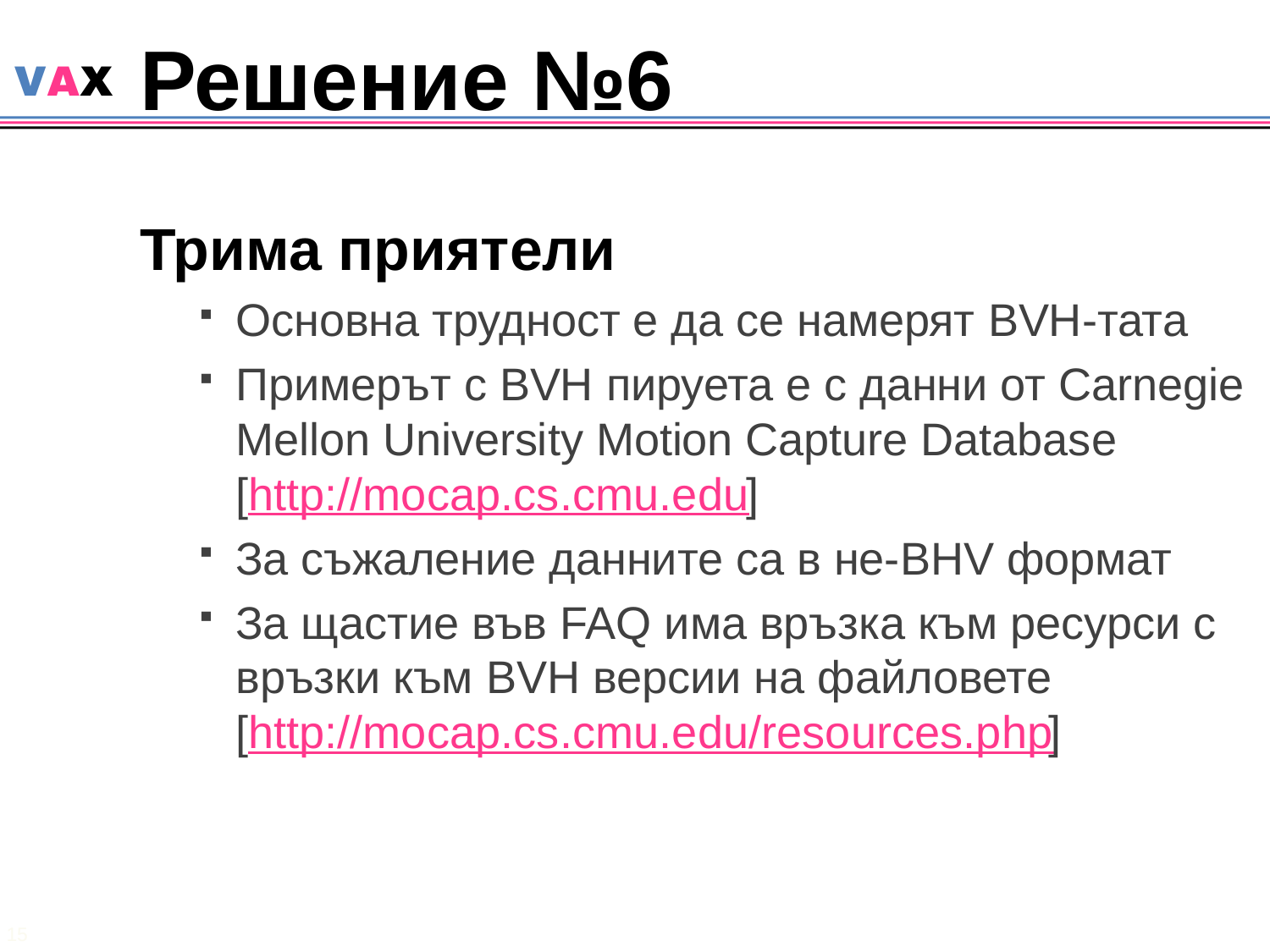

# Решение №6
Трима приятели
Основна трудност е да се намерят BVH-тата
Примерът с BVH пируета е с данни от Carnegie Mellon University Motion Capture Database
[http://mocap.cs.cmu.edu]
За съжаление данните са в не-BHV формат
За щастие във FAQ има връзка към ресурси с връзки към BVH версии на файловете
[http://mocap.cs.cmu.edu/resources.php]